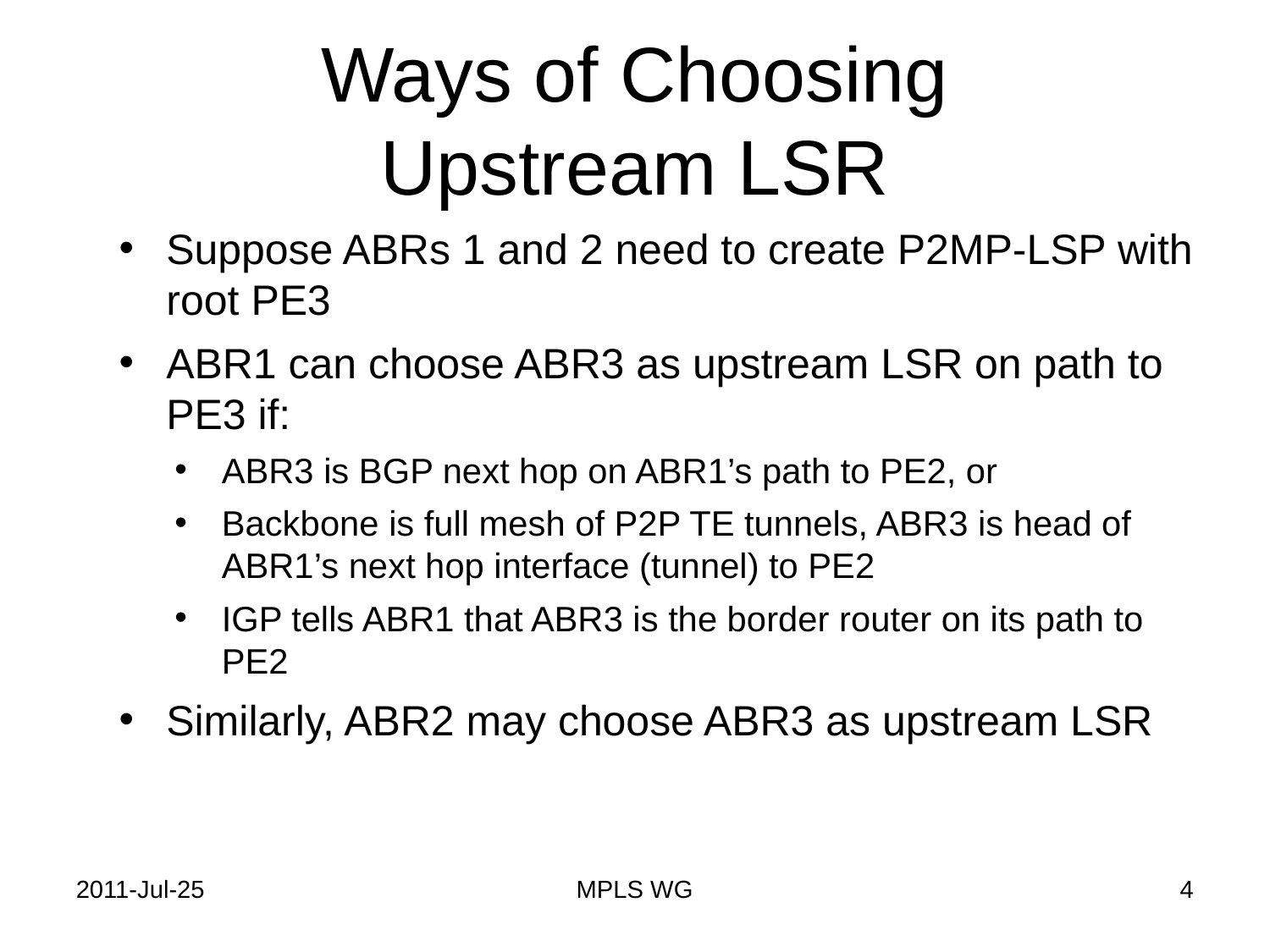

# Ways of Choosing Upstream LSR
Suppose ABRs 1 and 2 need to create P2MP-LSP with root PE3
ABR1 can choose ABR3 as upstream LSR on path to PE3 if:
ABR3 is BGP next hop on ABR1’s path to PE2, or
Backbone is full mesh of P2P TE tunnels, ABR3 is head of ABR1’s next hop interface (tunnel) to PE2
IGP tells ABR1 that ABR3 is the border router on its path to PE2
Similarly, ABR2 may choose ABR3 as upstream LSR

2011-Jul-25
MPLS WG
4